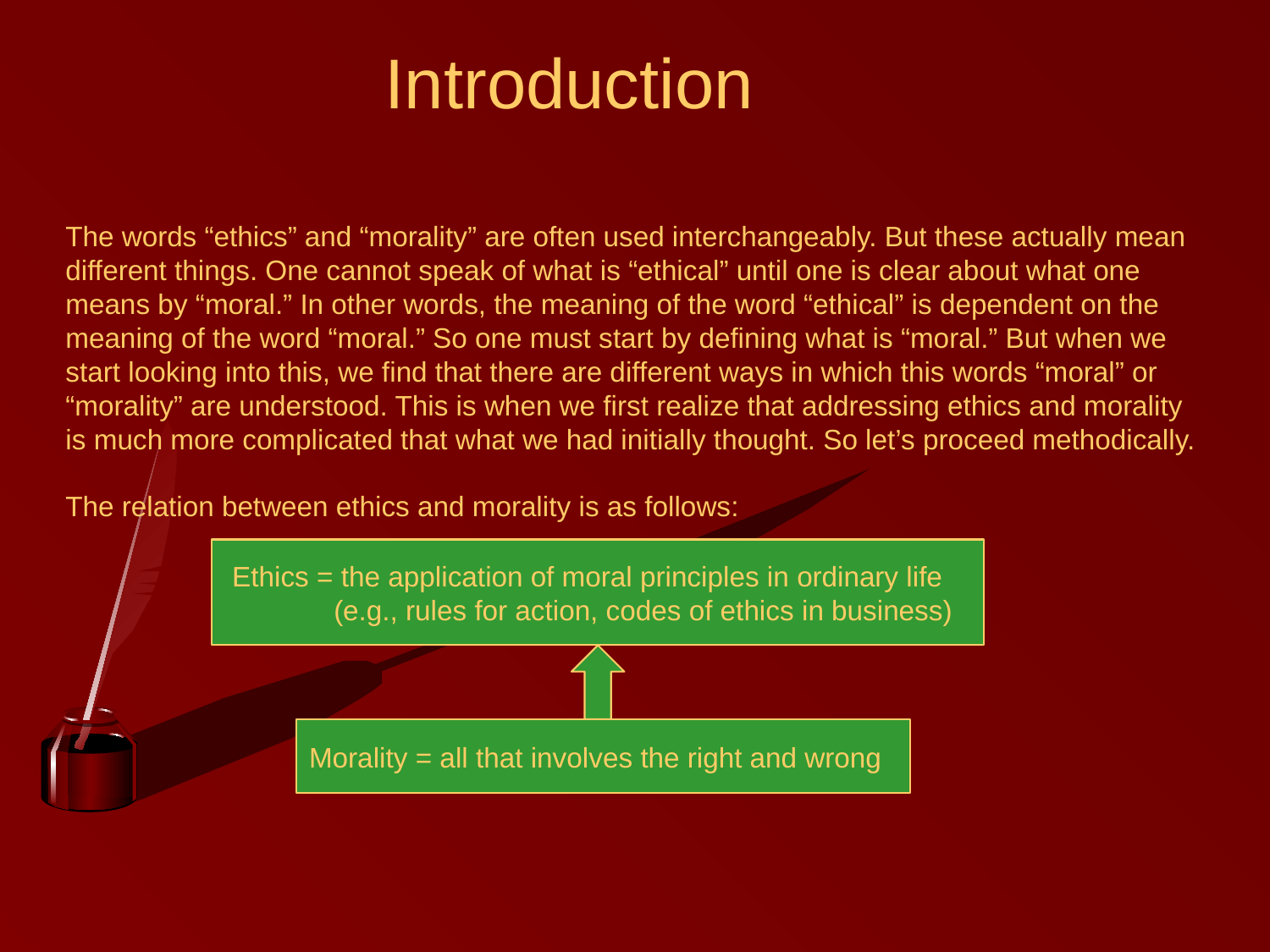

Introduction
# The words “ethics” and “morality” are often used interchangeably. But these actually mean different things. One cannot speak of what is “ethical” until one is clear about what one means by “moral.” In other words, the meaning of the word “ethical” is dependent on the meaning of the word “moral.” So one must start by defining what is “moral.” But when we start looking into this, we find that there are different ways in which this words “moral” or “morality” are understood. This is when we first realize that addressing ethics and morality is much more complicated that what we had initially thought. So let’s proceed methodically. The relation between ethics and morality is as follows:
 Ethics = the application of moral principles in ordinary life
              (e.g., rules for action, codes of ethics in business)

Morality = all that involves the right and wrong